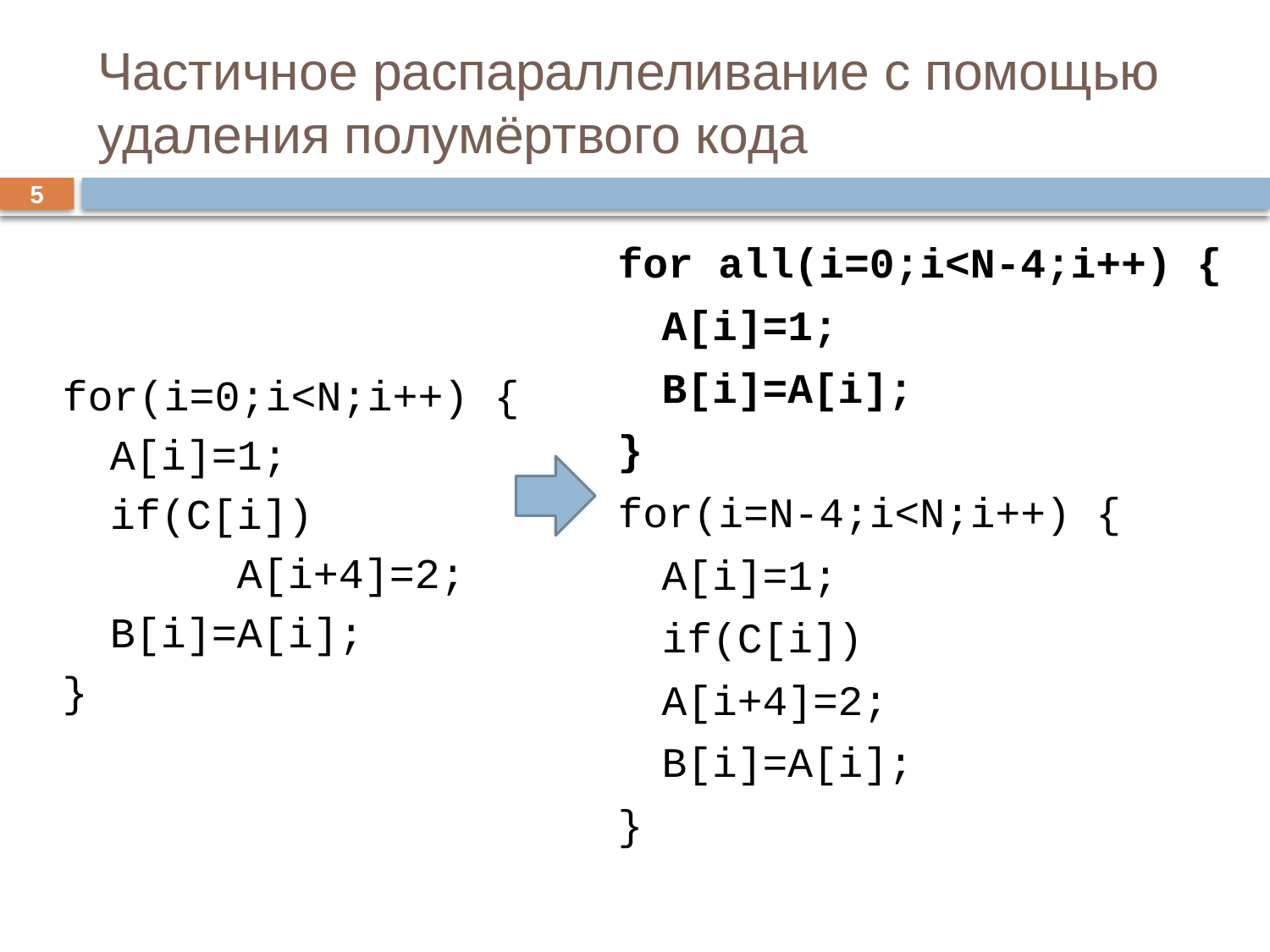

# Частичное распараллеливание с помощью удаления полумёртвого кода
5
for(i=0;i<N;i++) {
	A[i]=1;
	if(C[i])
		A[i+4]=2;
	B[i]=A[i];
}
for all(i=0;i<N-4;i++) {
	A[i]=1;
	B[i]=A[i];
}
for(i=N-4;i<N;i++) {
	A[i]=1;
	if(C[i])
		A[i+4]=2;
	B[i]=A[i];
}